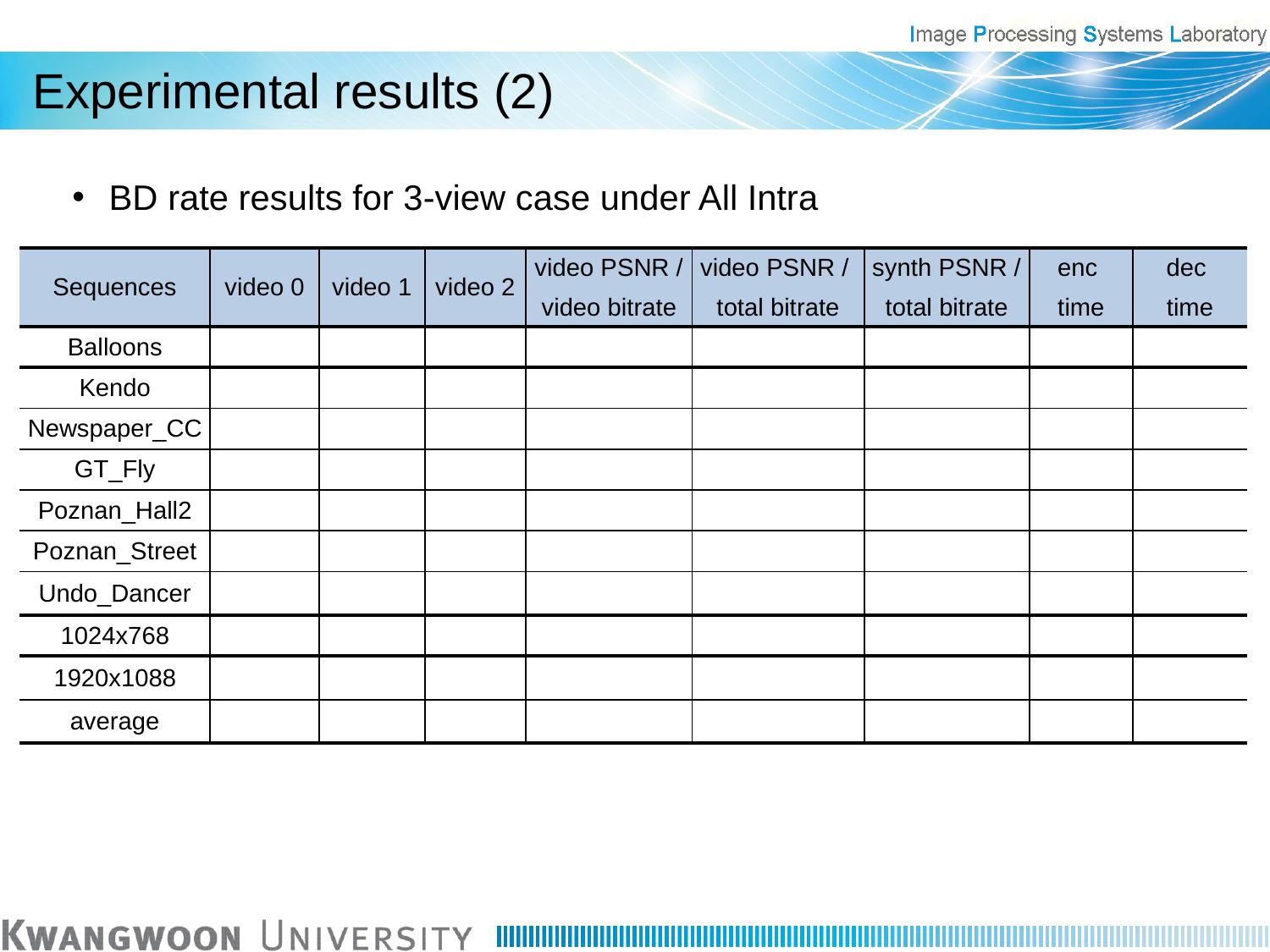

# Experimental results (2)
BD rate results for 3-view case under All Intra
| Sequences | video 0 | video 1 | video 2 | video PSNR / video bitrate | video PSNR / total bitrate | synth PSNR / total bitrate | enc time | dec time |
| --- | --- | --- | --- | --- | --- | --- | --- | --- |
| Balloons |  |  |  |  |  |  |  |  |
| Kendo |  |  |  |  |  |  |  |  |
| Newspaper\_CC |  |  |  |  |  |  |  |  |
| GT\_Fly |  |  |  |  |  |  |  |  |
| Poznan\_Hall2 |  |  |  |  |  |  |  |  |
| Poznan\_Street |  |  |  |  |  |  |  |  |
| Undo\_Dancer |  |  |  |  |  |  |  |  |
| 1024x768 |  |  |  |  |  |  |  |  |
| 1920x1088 |  |  |  |  |  |  |  |  |
| average |  |  |  |  |  |  |  |  |